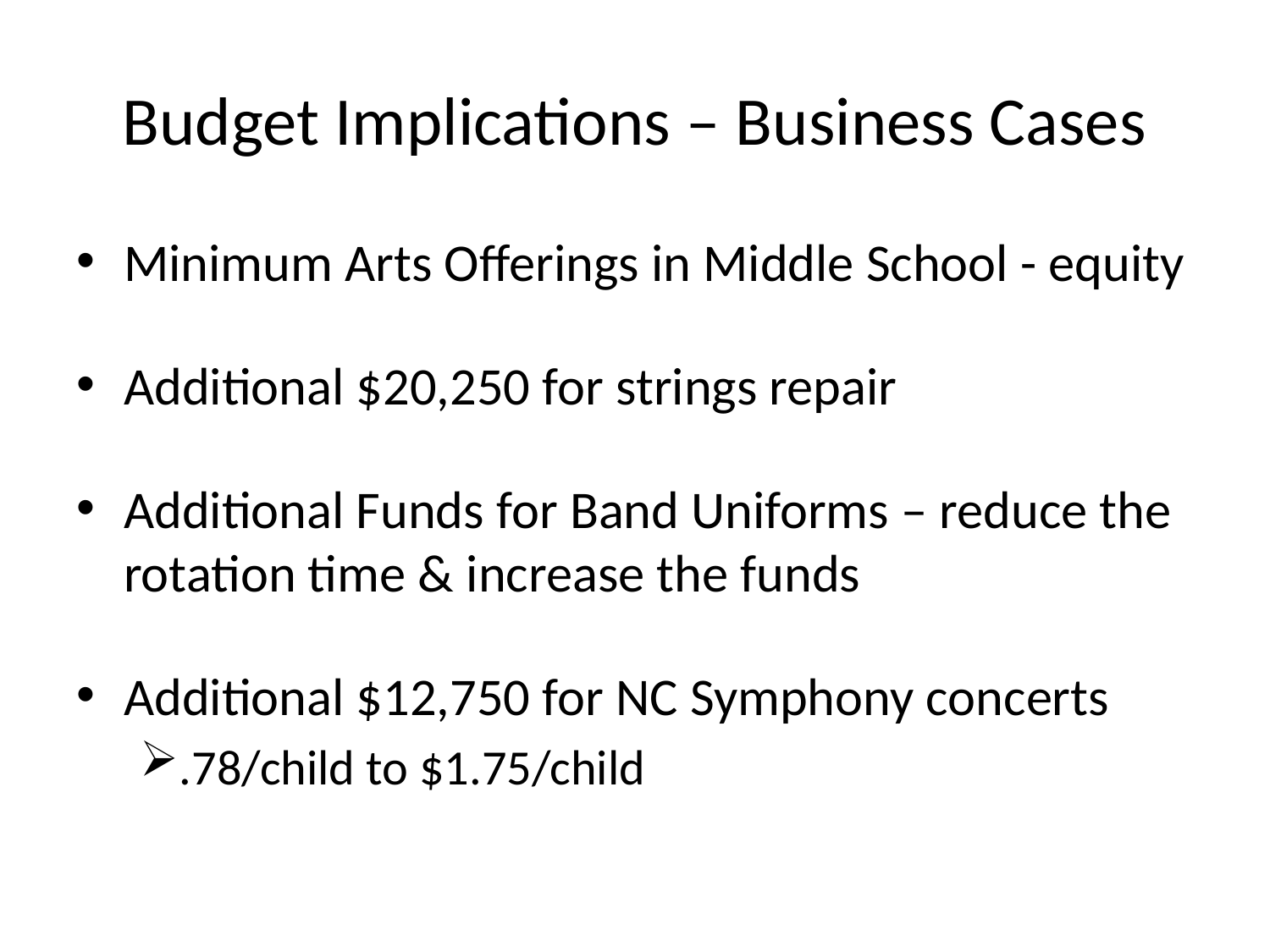

# Budget Implications – Business Cases
Minimum Arts Offerings in Middle School - equity

Additional $20,250 for strings repair

Additional Funds for Band Uniforms – reduce the rotation time & increase the funds

Additional $12,750 for NC Symphony concerts
.78/child to $1.75/child